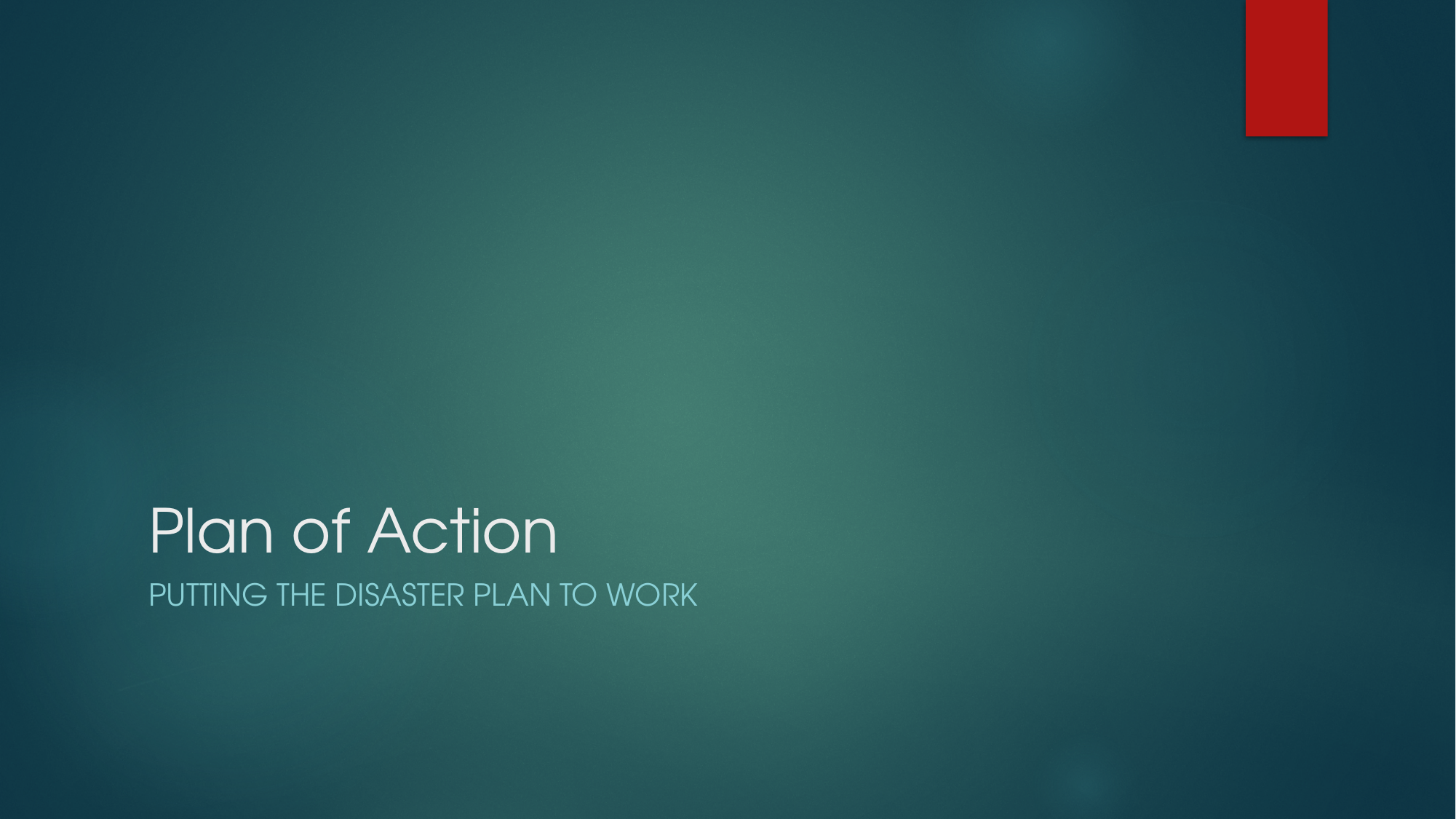

# Plan of Action
Putting the disaster plan to work